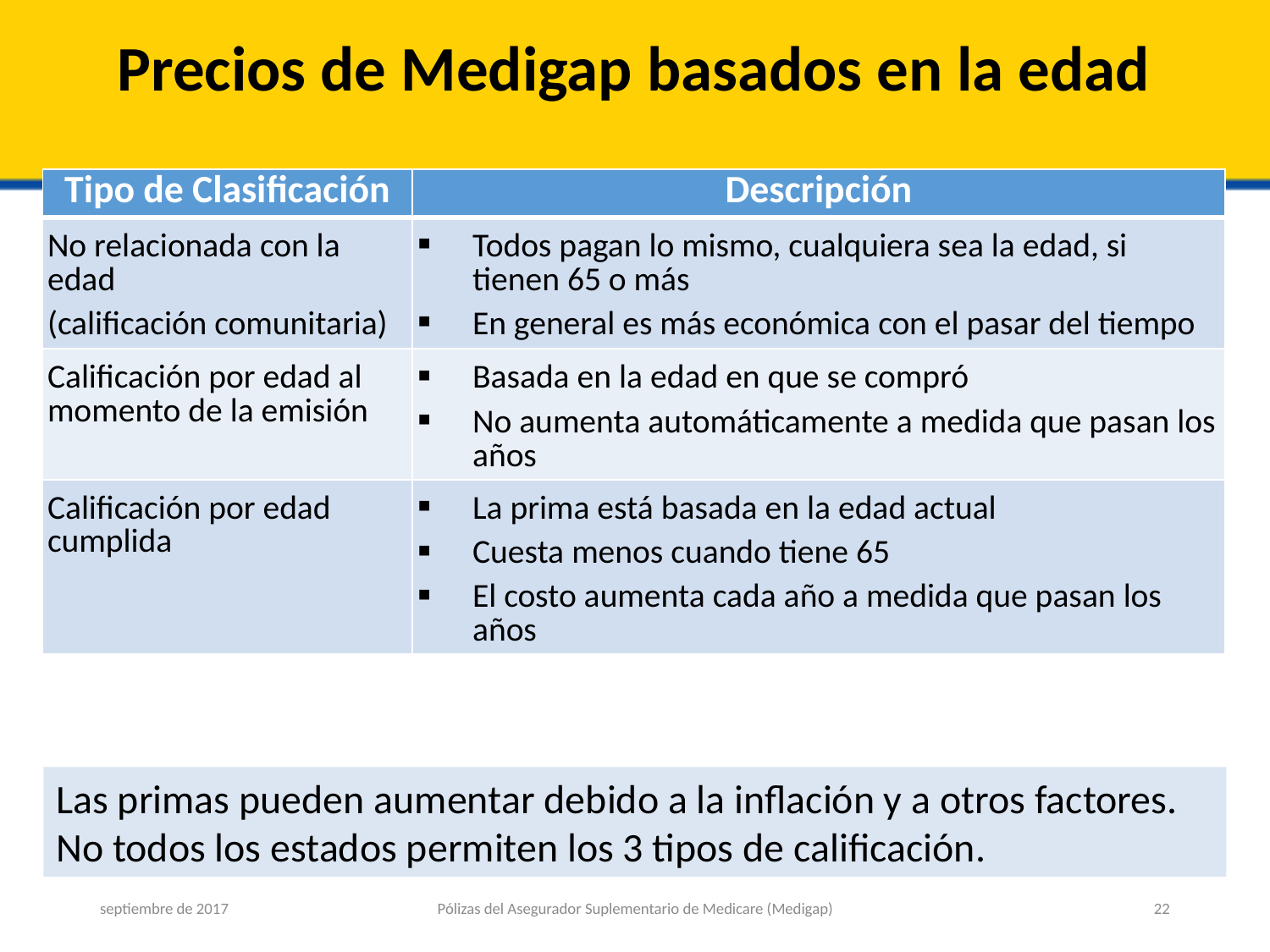

# Precios de Medigap basados en la edad
| Tipo de Clasificación | Descripción |
| --- | --- |
| No relacionada con la edad (calificación comunitaria) | Todos pagan lo mismo, cualquiera sea la edad, si tienen 65 o más En general es más económica con el pasar del tiempo |
| Calificación por edad al momento de la emisión | Basada en la edad en que se compró No aumenta automáticamente a medida que pasan los años |
| Calificación por edad cumplida | La prima está basada en la edad actual Cuesta menos cuando tiene 65 El costo aumenta cada año a medida que pasan los años |
Las primas pueden aumentar debido a la inflación y a otros factores.
No todos los estados permiten los 3 tipos de calificación.
septiembre de 2017
Pólizas del Asegurador Suplementario de Medicare (Medigap)
22